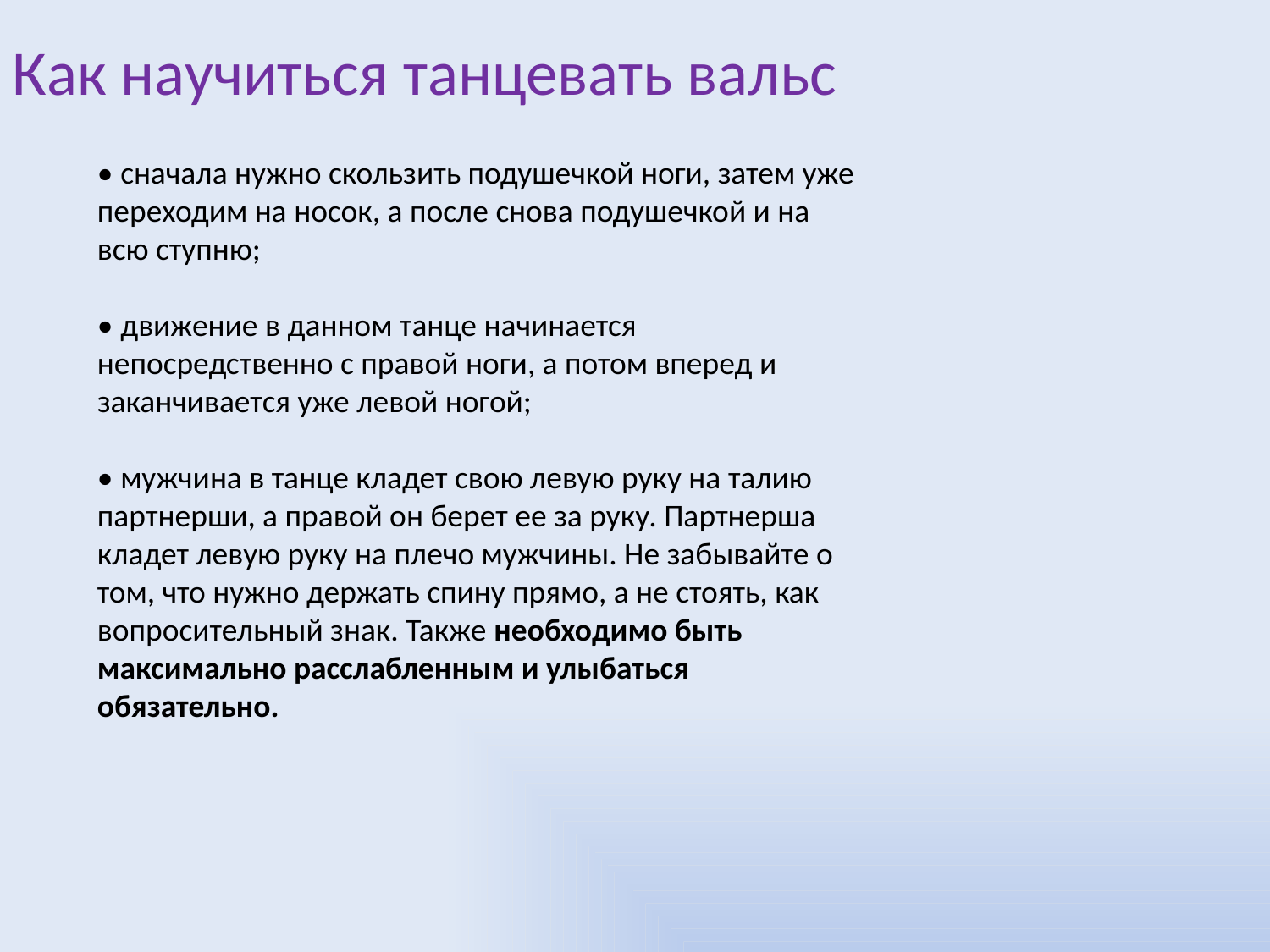

Как научиться танцевать вальс

• сначала нужно скользить подушечкой ноги, затем уже переходим на носок, а после снова подушечкой и на всю ступню;

• движение в данном танце начинается непосредственно с правой ноги, а потом вперед и заканчивается уже левой ногой;

• мужчина в танце кладет свою левую руку на талию партнерши, а правой он берет ее за руку. Партнерша кладет левую руку на плечо мужчины. Не забывайте о том, что нужно держать спину прямо, а не стоять, как вопросительный знак. Также необходимо быть максимально расслабленным и улыбаться обязательно.